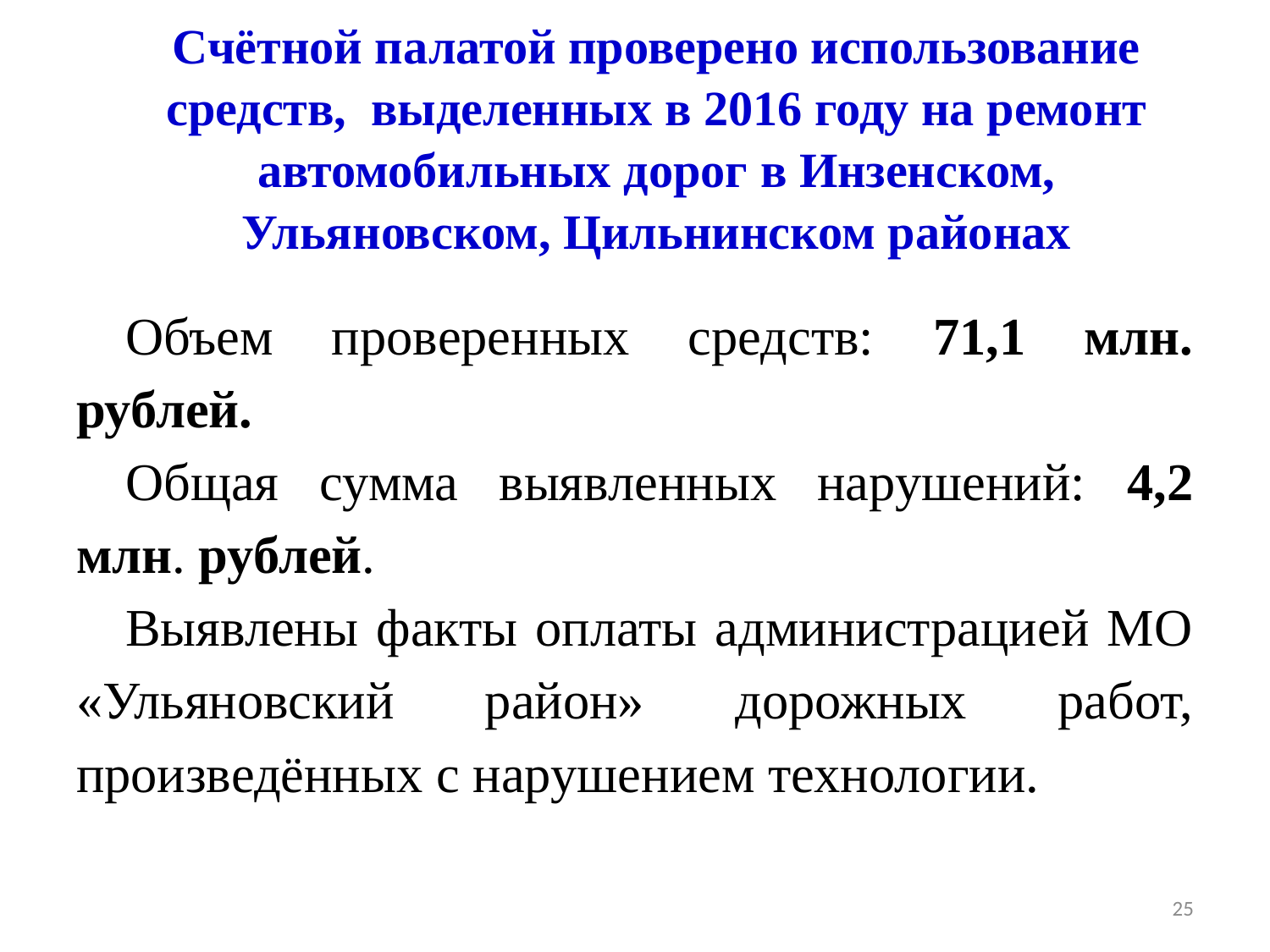

# Счётной палатой проверено использование средств,  выделенных в 2016 году на ремонт автомобильных дорог в Инзенском, Ульяновском, Цильнинском районах
Объем проверенных средств: 71,1 млн. рублей.
Общая сумма выявленных нарушений: 4,2 млн. рублей.
Выявлены факты оплаты администрацией МО «Ульяновский район» дорожных работ, произведённых с нарушением технологии.
25